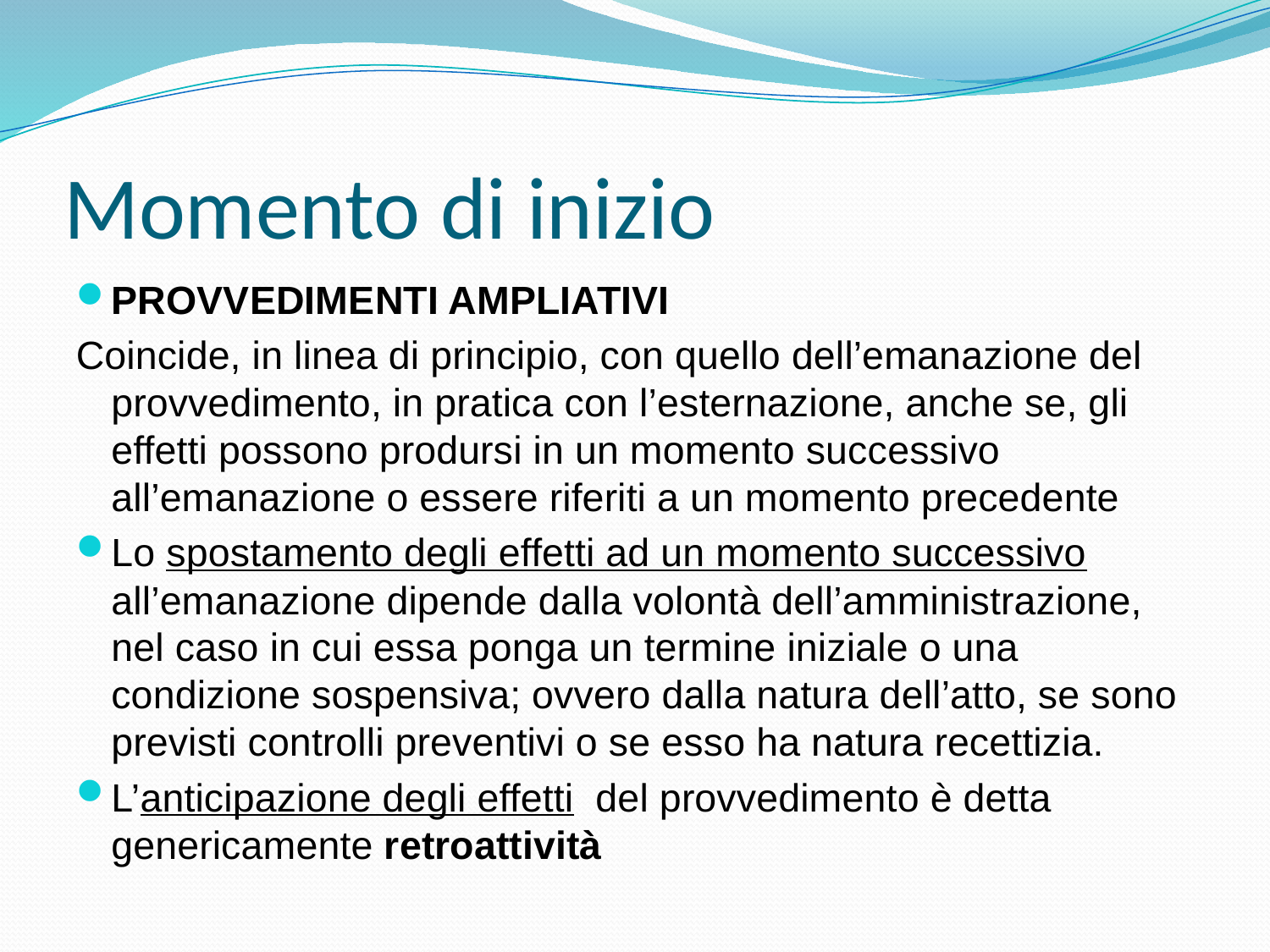

# Momento di inizio
PROVVEDIMENTI AMPLIATIVI
Coincide, in linea di principio, con quello dell’emanazione del provvedimento, in pratica con l’esternazione, anche se, gli effetti possono prodursi in un momento successivo all’emanazione o essere riferiti a un momento precedente
Lo spostamento degli effetti ad un momento successivo all’emanazione dipende dalla volontà dell’amministrazione, nel caso in cui essa ponga un termine iniziale o una condizione sospensiva; ovvero dalla natura dell’atto, se sono previsti controlli preventivi o se esso ha natura recettizia.
L’anticipazione degli effetti  del provvedimento è detta genericamente retroattività